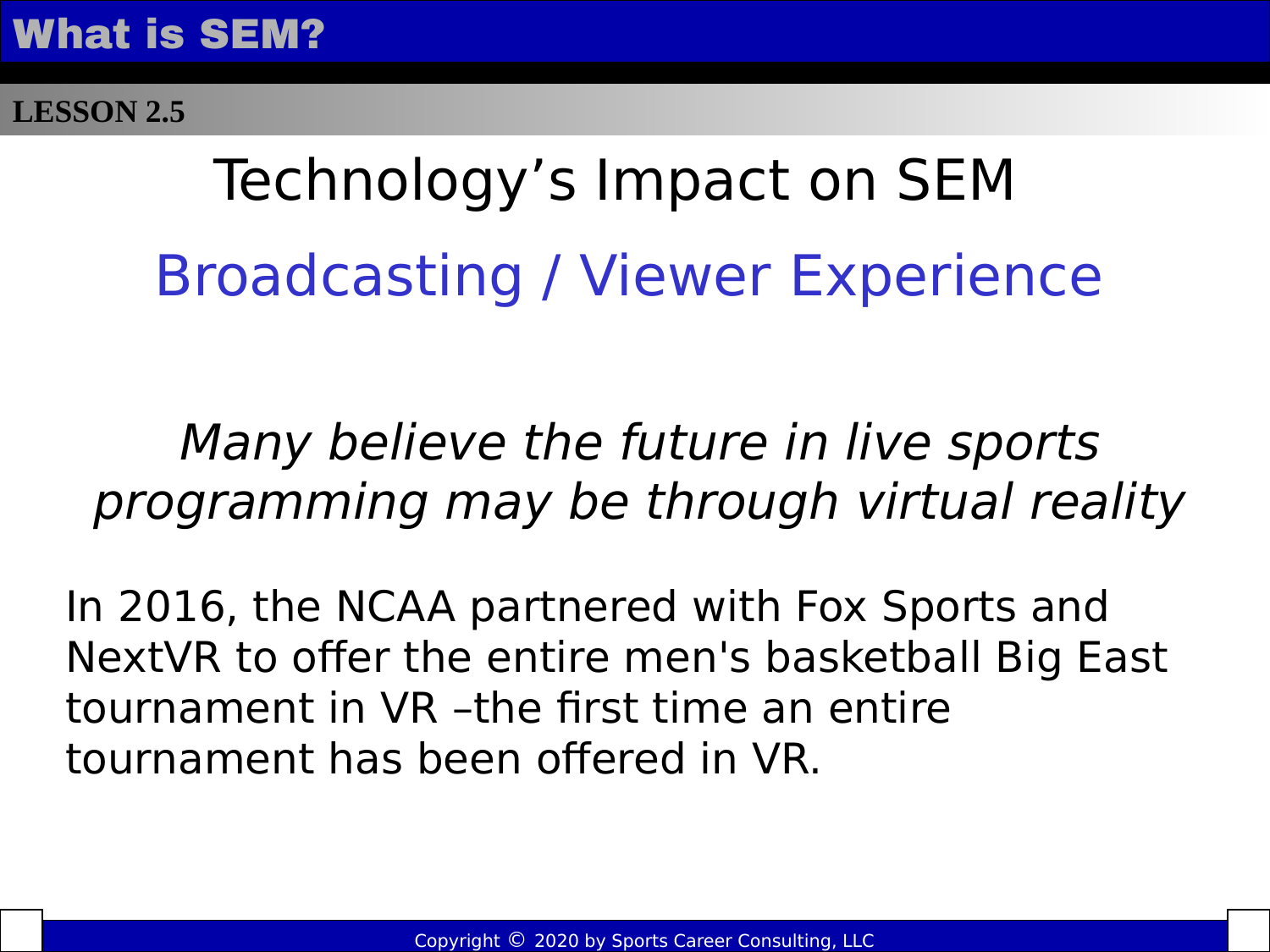

What is SEM?
LESSON 2.5
Technology’s Impact on SEM
Broadcasting / Viewer Experience
Many believe the future in live sports programming may be through virtual reality

In 2016, the NCAA partnered with Fox Sports and NextVR to offer the entire men's basketball Big East tournament in VR –the first time an entire tournament has been offered in VR.
Copyright © 2020 by Sports Career Consulting, LLC